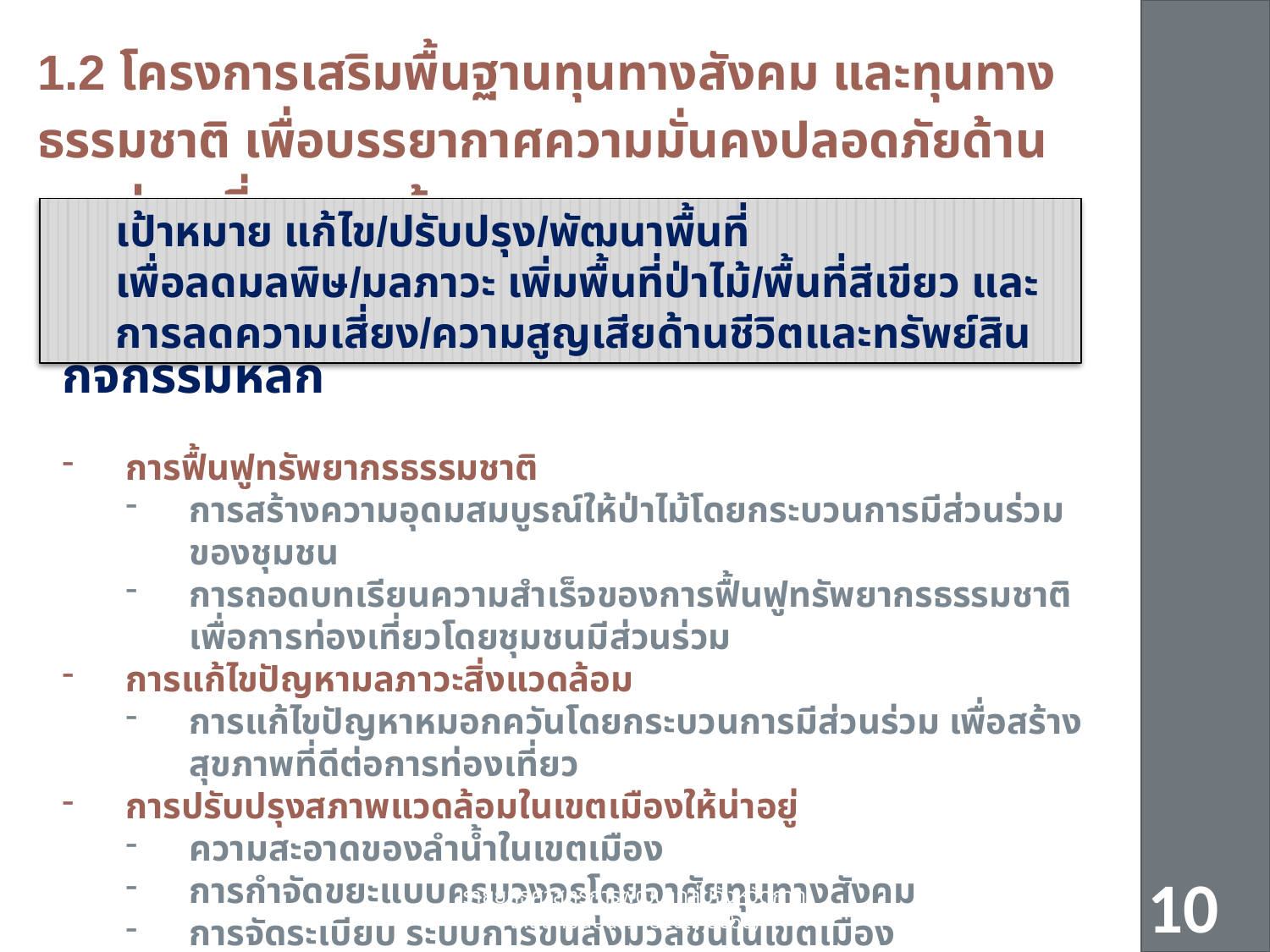

Flagship
project
1.2 โครงการเสริมพื้นฐานทุนทางสังคม และทุนทางธรรมชาติ เพื่อบรรยากาศความมั่นคงปลอดภัยด้านการท่องเที่ยว การค้า และการลงทุน
	เป้าหมาย แก้ไข/ปรับปรุง/พัฒนาพื้นที่ เพื่อลดมลพิษ/มลภาวะ เพิ่มพื้นที่ป่าไม้/พื้นที่สีเขียว และการลดความเสี่ยง/ความสูญเสียด้านชีวิตและทรัพย์สิน
กิจกรรม
กิจกรรมหลัก

การฟื้นฟูทรัพยากรธรรมชาติ
การสร้างความอุดมสมบูรณ์ให้ป่าไม้โดยกระบวนการมีส่วนร่วมของชุมชน
การถอดบทเรียนความสำเร็จของการฟื้นฟูทรัพยากรธรรมชาติเพื่อการท่องเที่ยวโดยชุมชนมีส่วนร่วม
การแก้ไขปัญหามลภาวะสิ่งแวดล้อม
การแก้ไขปัญหาหมอกควันโดยกระบวนการมีส่วนร่วม เพื่อสร้างสุขภาพที่ดีต่อการท่องเที่ยว
การปรับปรุงสภาพแวดล้อมในเขตเมืองให้น่าอยู่
ความสะอาดของลำน้ำในเขตเมือง
การกำจัดขยะแบบครบวงจรโดยอาศัยทุนทางสังคม
การจัดระเบียบ ระบบการขนส่งมวลชนในเขตเมือง (Transportation)
10
ร่ายยุทธศาสตร์การพัฒนากลุ่มจังหวัดภาคเหนือตอนบน ๑ (๒๕๕๗-๒๕๖๐)